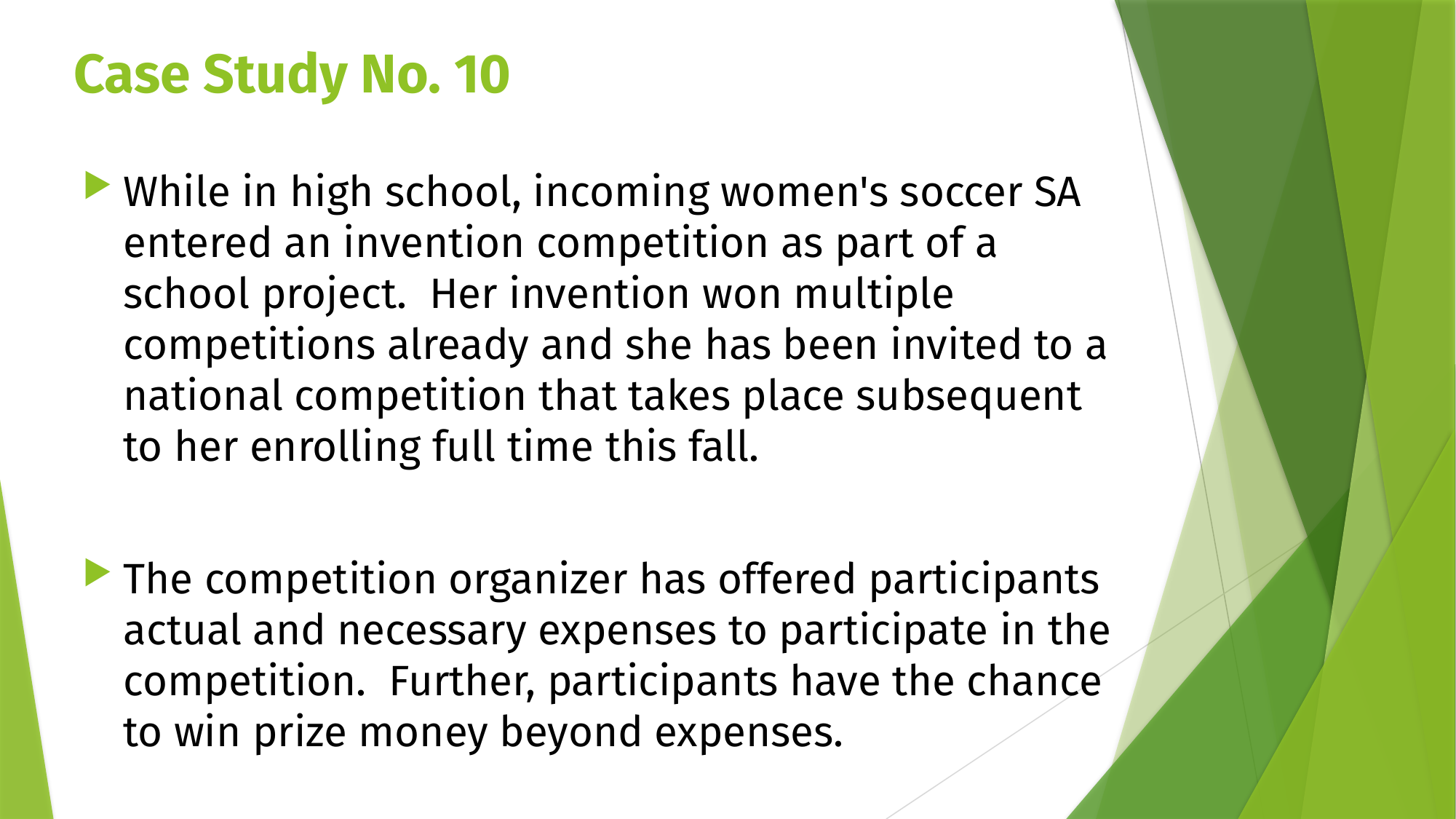

# Case Study No. 10
While in high school, incoming women's soccer SA entered an invention competition as part of a school project.  Her invention won multiple competitions already and she has been invited to a national competition that takes place subsequent to her enrolling full time this fall.

The competition organizer has offered participants actual and necessary expenses to participate in the competition.  Further, participants have the chance to win prize money beyond expenses.